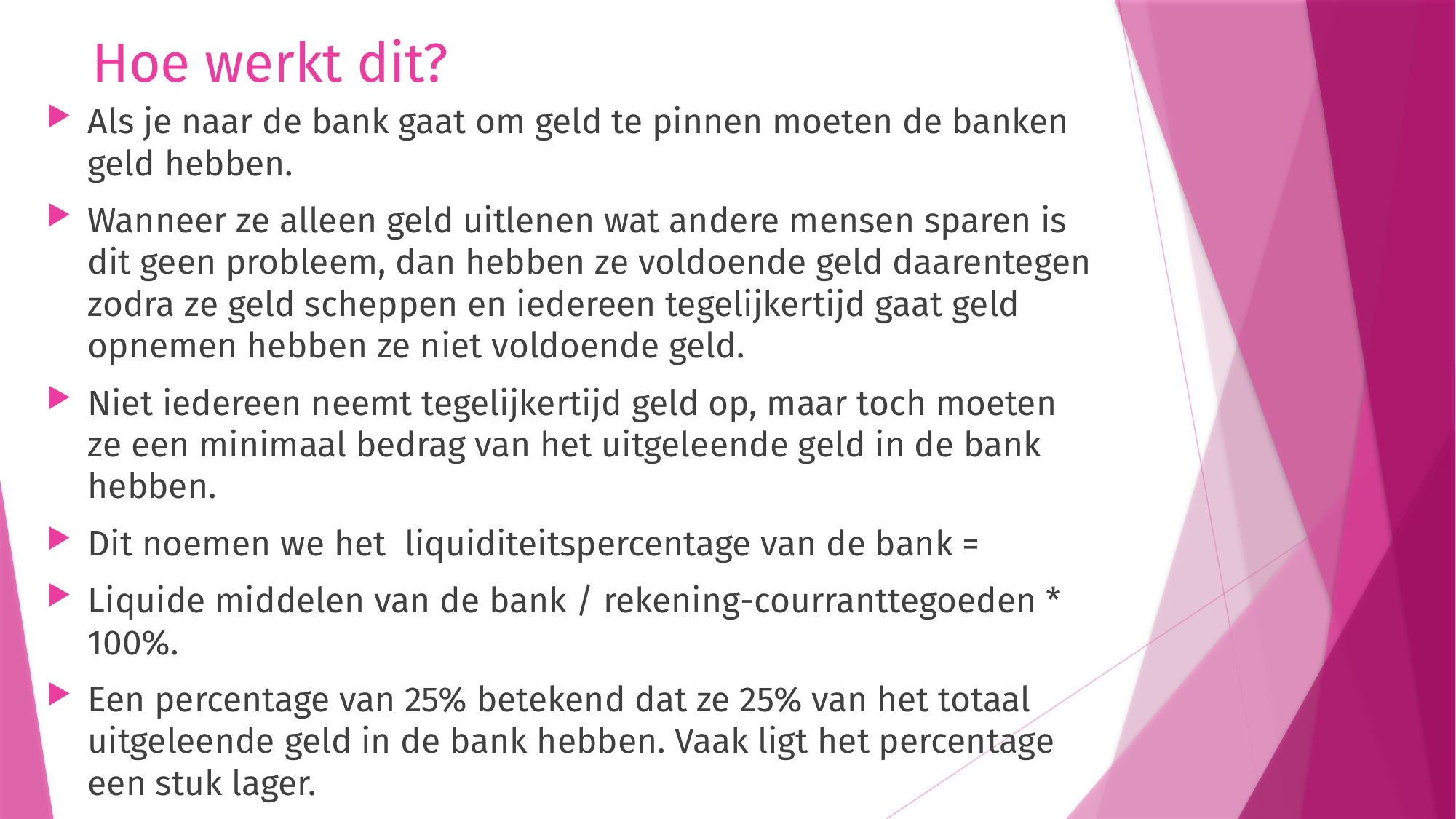

# Hoe werkt dit?
Als je naar de bank gaat om geld te pinnen moeten de banken geld hebben.
Wanneer ze alleen geld uitlenen wat andere mensen sparen is dit geen probleem, dan hebben ze voldoende geld daarentegen zodra ze geld scheppen en iedereen tegelijkertijd gaat geld opnemen hebben ze niet voldoende geld.
Niet iedereen neemt tegelijkertijd geld op, maar toch moeten ze een minimaal bedrag van het uitgeleende geld in de bank hebben.
Dit noemen we het  liquiditeitspercentage van de bank =
Liquide middelen van de bank / rekening-courranttegoeden * 100%.
Een percentage van 25% betekend dat ze 25% van het totaal uitgeleende geld in de bank hebben. Vaak ligt het percentage een stuk lager.